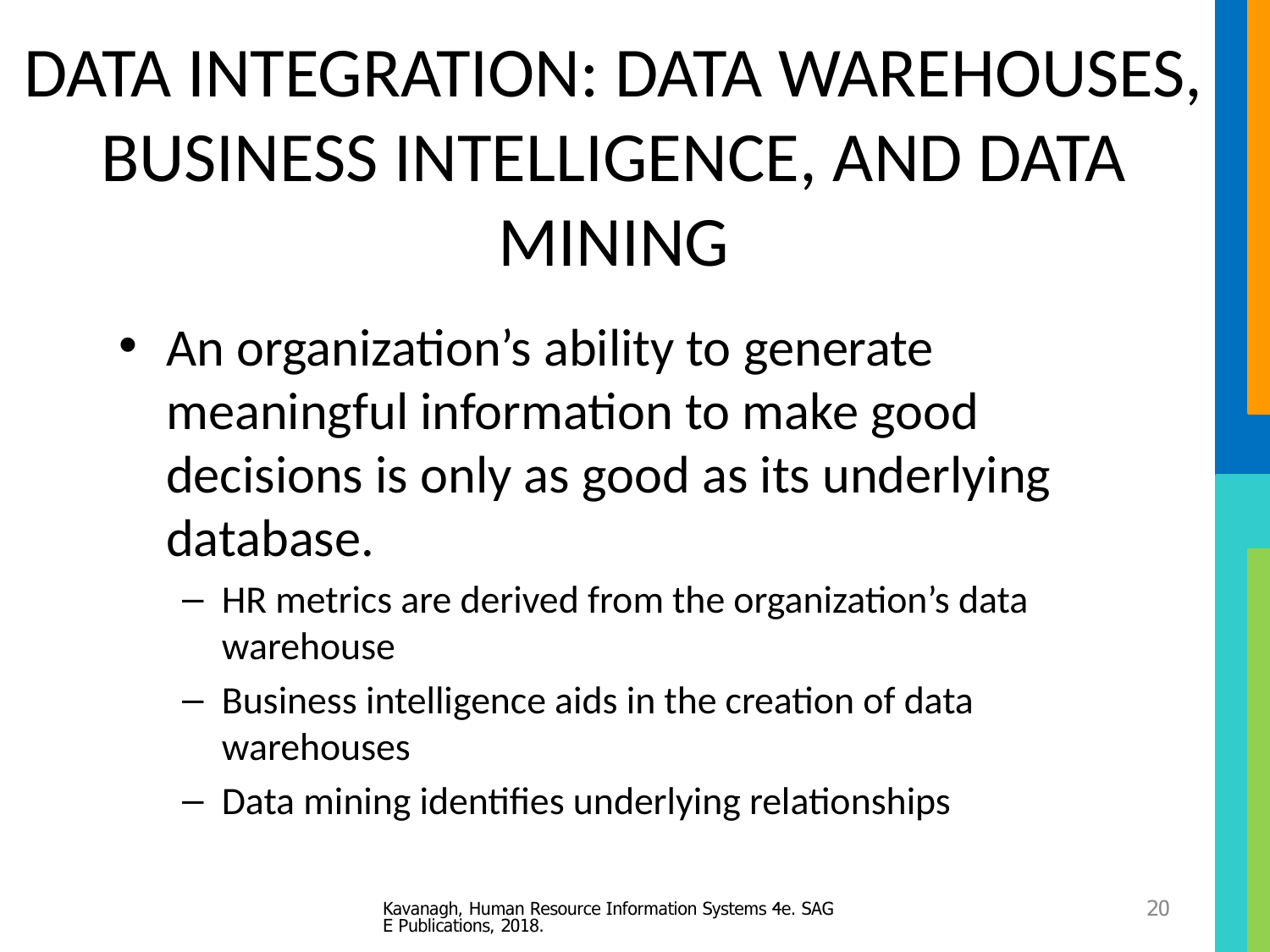

# DATA INTEGRATION: DATA WAREHOUSES, BUSINESS INTELLIGENCE, AND DATA MINING
An organization’s ability to generate meaningful information to make good decisions is only as good as its underlying database.
HR metrics are derived from the organization’s data warehouse
Business intelligence aids in the creation of data warehouses
Data mining identifies underlying relationships
Kavanagh, Human Resource Information Systems 4e. SAGE Publications, 2018.
20